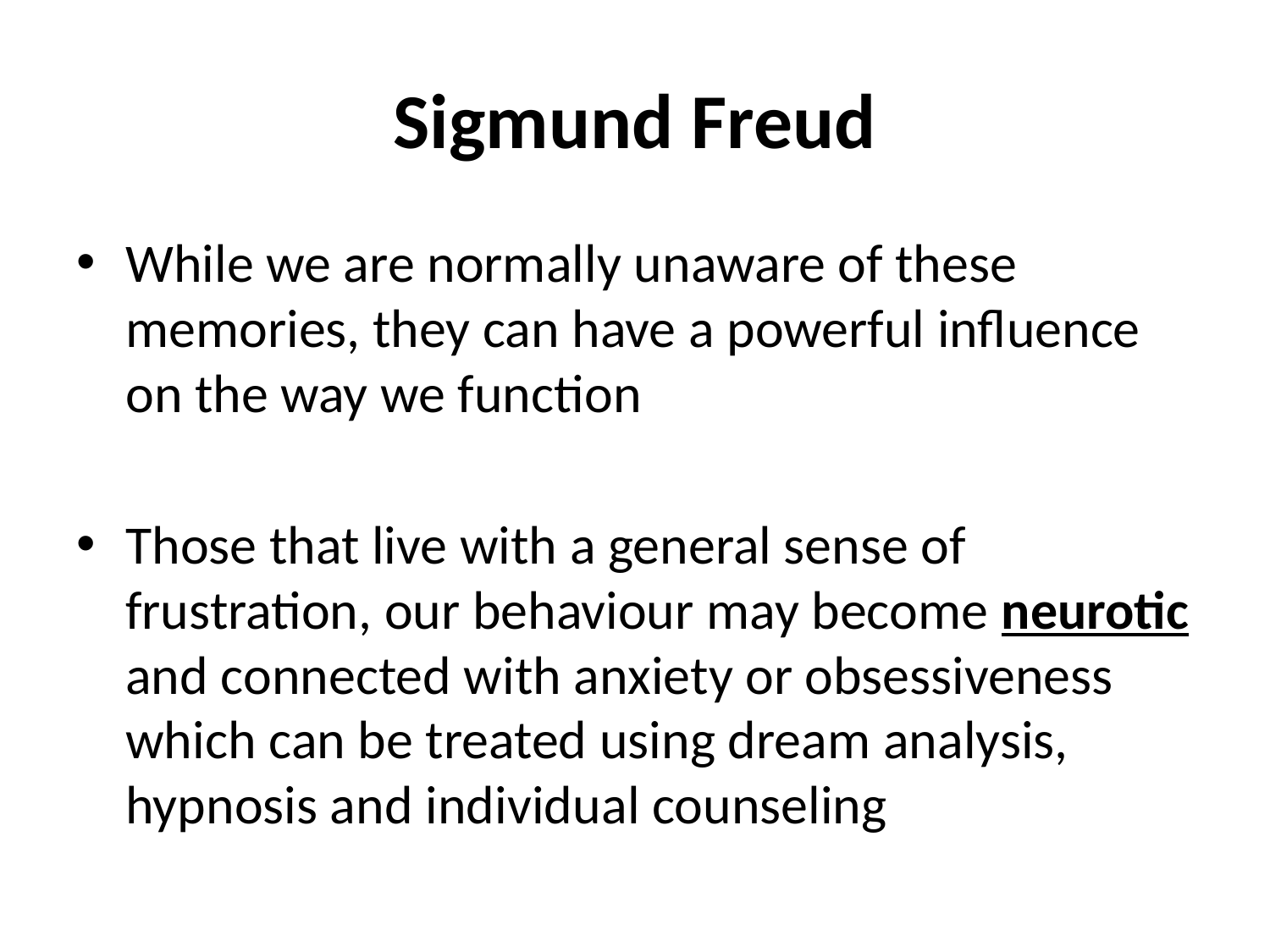

# Sigmund Freud
While we are normally unaware of these memories, they can have a powerful influence on the way we function

Those that live with a general sense of frustration, our behaviour may become neurotic and connected with anxiety or obsessiveness which can be treated using dream analysis, hypnosis and individual counseling